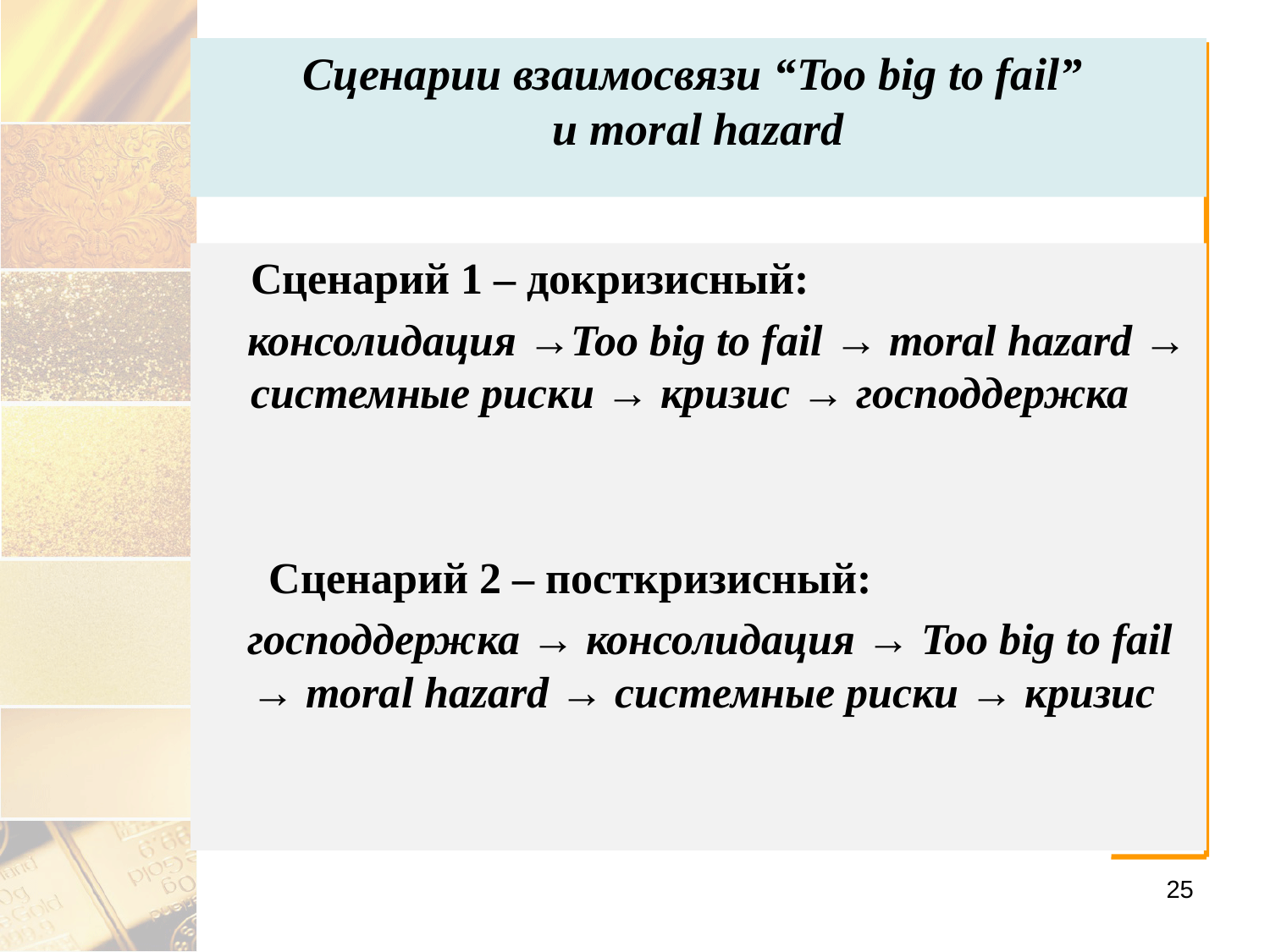

# Сценарии взаимосвязи “Too big to fail” и moral hazard
	Сценарий 1 – докризисный:
    консолидация →Too big to fail → moral hazard → системные риски → кризис → господдержка

      Сценарий 2 – посткризисный:
    господдержка → консолидация → Too big to fail → moral hazard → системные риски → кризис
25